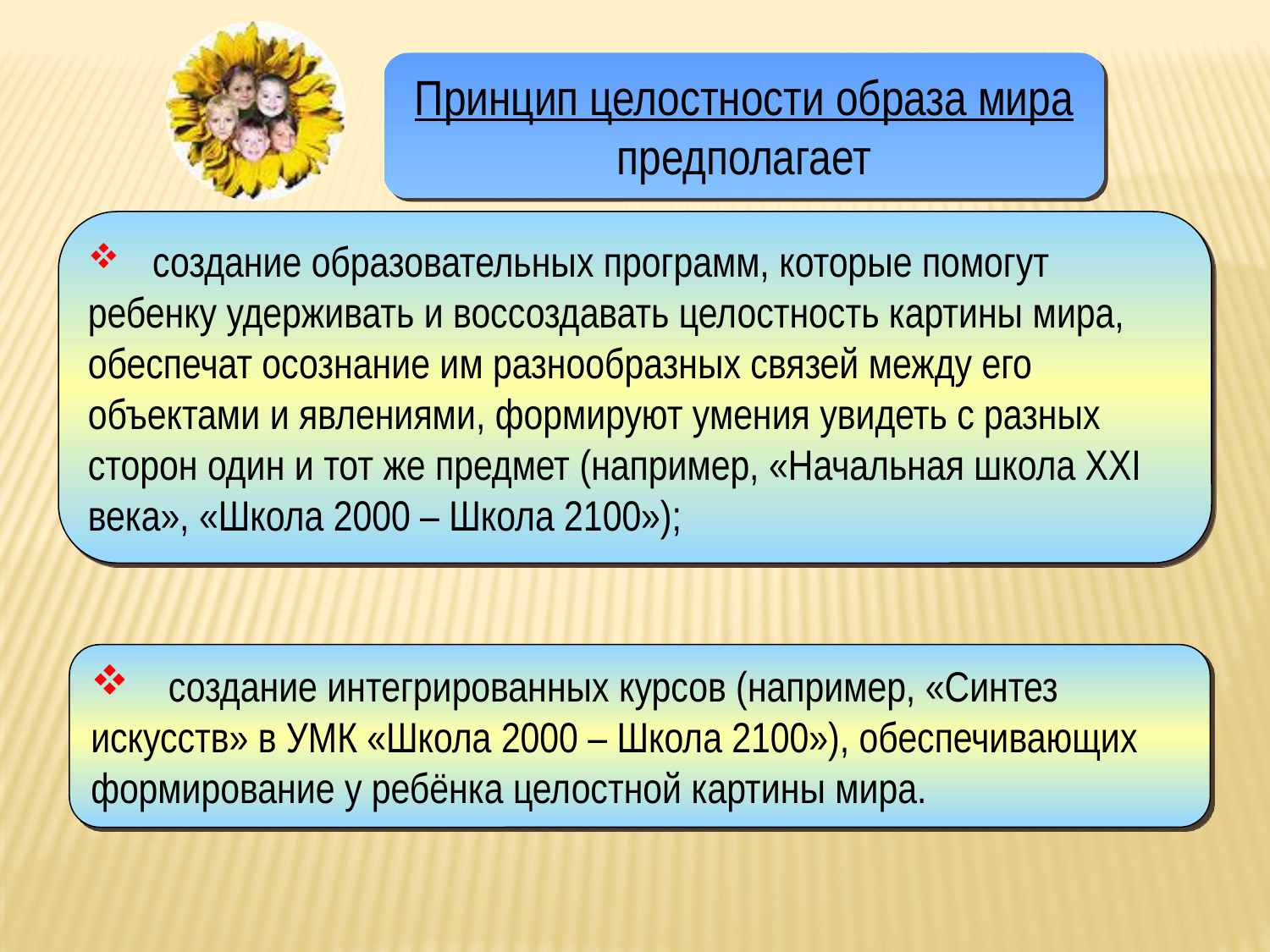

Принцип целостности образа мира предполагает
    создание образовательных программ, которые помогут ребенку удерживать и воссоздавать целостность картины мира, обеспечат осознание им разнообразных связей между его объектами и явлениями, формируют умения увидеть с разных сторон один и тот же предмет (например, «Начальная школа XXI века», «Школа 2000 – Школа 2100»);
    создание интегрированных курсов (например, «Синтез искусств» в УМК «Школа 2000 – Школа 2100»), обеспечивающих формирование у ребёнка целостной картины мира.